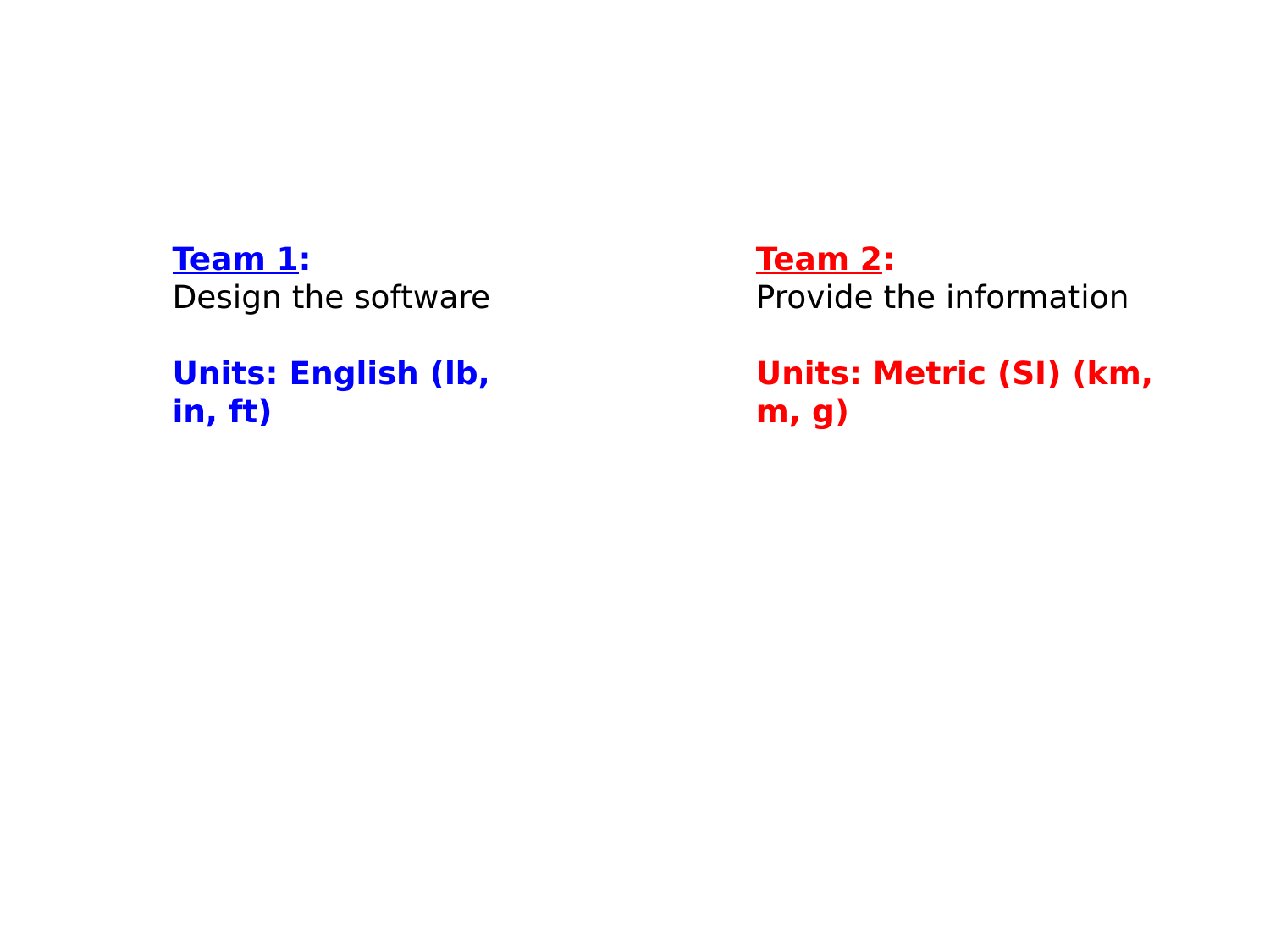

Team 1:
Design the software

Units: English (lb, in, ft)
Team 2:
Provide the information

Units: Metric (SI) (km, m, g)